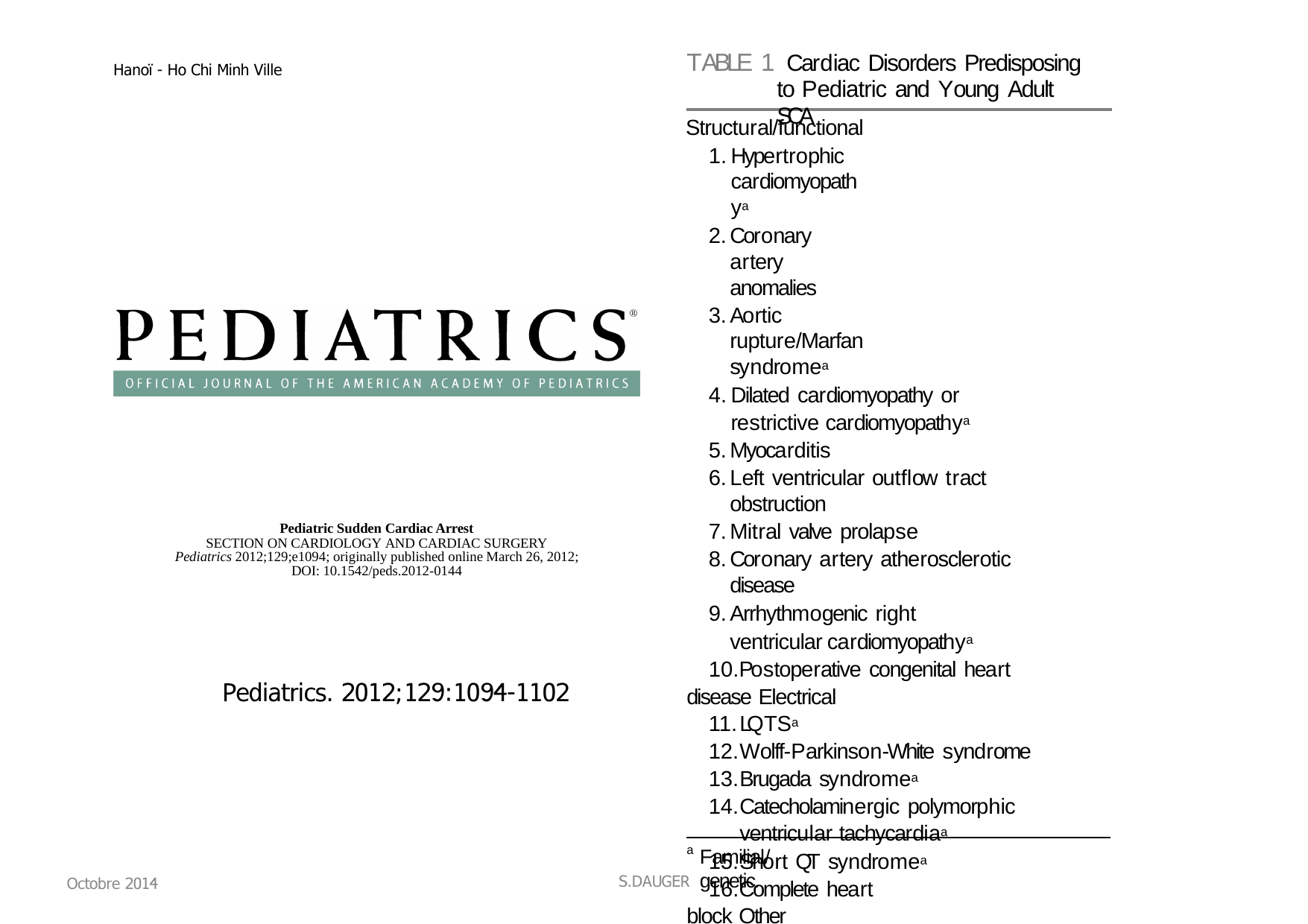

TABLE 1  Cardiac Disorders Predisposing to Pediatric and Young Adult SCA
Hanoï - Ho Chi Minh Ville

Structural/functional
Hypertrophic cardiomyopathya
Coronary artery anomalies
Aortic rupture/Marfan syndromea
Dilated cardiomyopathy or restrictive cardiomyopathya
Myocarditis
Left ventricular outﬂow tract obstruction
Mitral valve prolapse
Coronary artery atherosclerotic disease
Arrhythmogenic right ventricular cardiomyopathya
Postoperative congenital heart disease Electrical
LQTSa
Wolff-Parkinson-White syndrome
Brugada syndromea
Catecholaminergic polymorphic ventricular tachycardiaa
Short QT syndromea
Complete heart block Other
Drugs and stimulants; some prescription medications
Primary pulmonary hypertensiona
Commotio cordis

Pediatric Sudden Cardiac Arrest
SECTION ON CARDIOLOGY AND CARDIAC SURGERY
Pediatrics 2012;129;e1094; originally published online March 26, 2012; DOI: 10.1542/peds.2012-0144
Pediatrics. 2012;129:1094-1102

a
Familial/genetic.
Octobre 2014
S.DAUGER